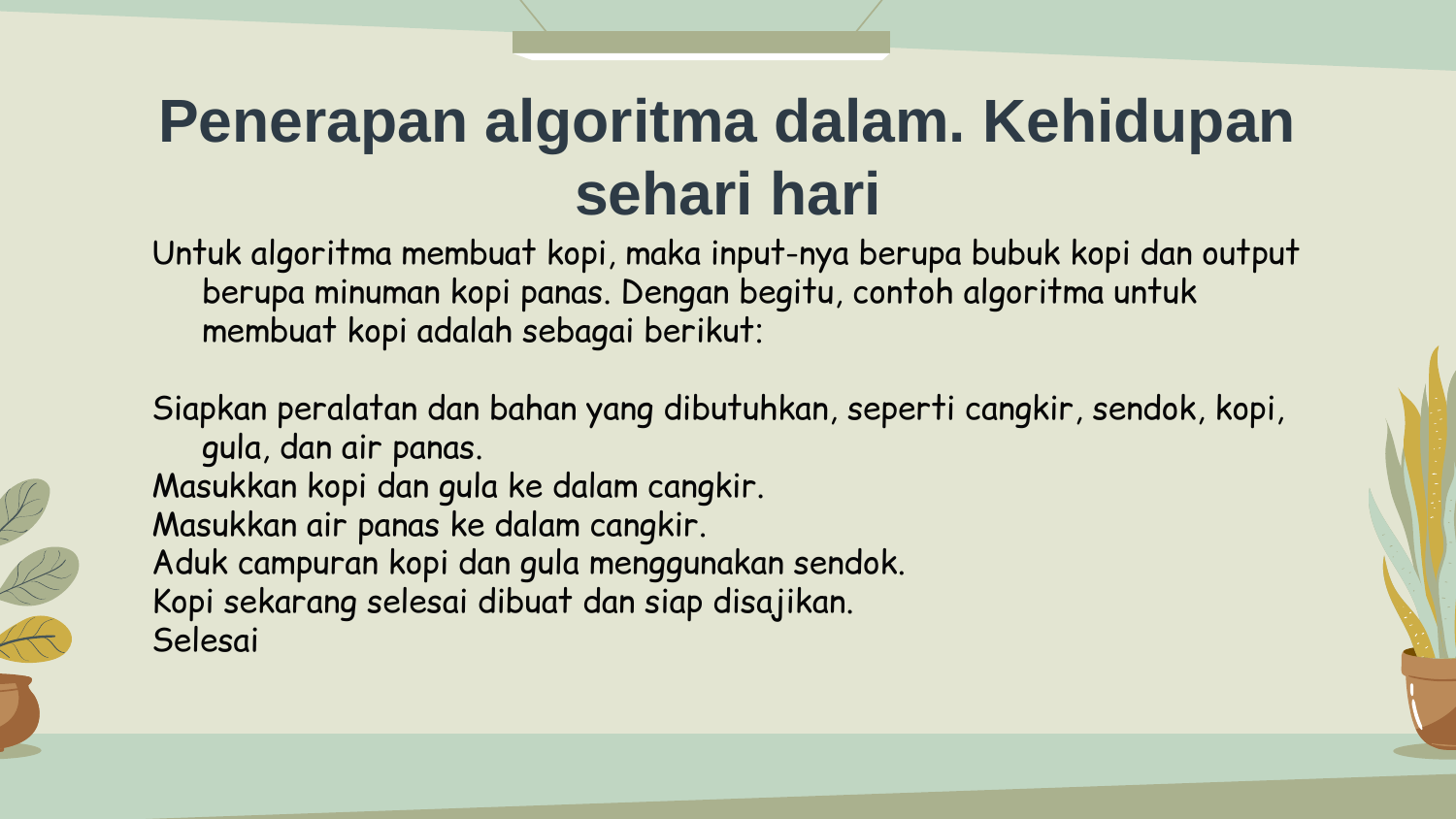

# Penerapan algoritma dalam. Kehidupan sehari hari
Untuk algoritma membuat kopi, maka input-nya berupa bubuk kopi dan output berupa minuman kopi panas. Dengan begitu, contoh algoritma untuk membuat kopi adalah sebagai berikut:

Siapkan peralatan dan bahan yang dibutuhkan, seperti cangkir, sendok, kopi, gula, dan air panas.
Masukkan kopi dan gula ke dalam cangkir.
Masukkan air panas ke dalam cangkir.
Aduk campuran kopi dan gula menggunakan sendok.
Kopi sekarang selesai dibuat dan siap disajikan.
Selesai